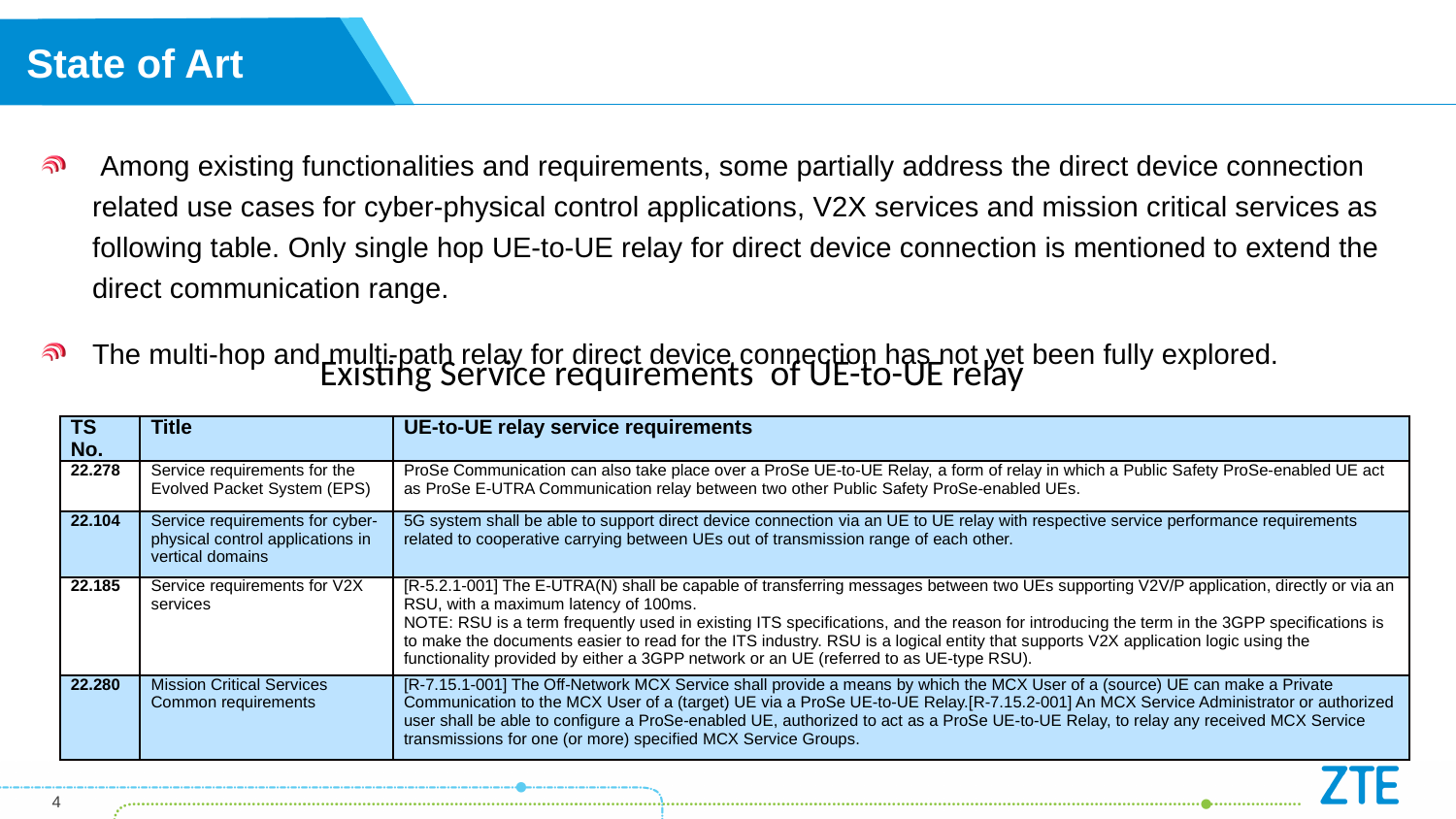

State of Art
 Among existing functionalities and requirements, some partially address the direct device connection related use cases for cyber-physical control applications, V2X services and mission critical services as following table. Only single hop UE-to-UE relay for direct device connection is mentioned to extend the direct communication range.
The multi-hop and multi-path relay for direct device connection has not yet been fully explored.

Existing Service requirements  of UE-to-UE relay
| TS No. | Title | UE-to-UE relay service requirements |
| --- | --- | --- |
| 22.278 | Service requirements for the Evolved Packet System (EPS) | ProSe Communication can also take place over a ProSe UE-to-UE Relay, a form of relay in which a Public Safety ProSe-enabled UE act as ProSe E-UTRA Communication relay between two other Public Safety ProSe-enabled UEs. |
| 22.104 | Service requirements for cyber-physical control applications in vertical domains | 5G system shall be able to support direct device connection via an UE to UE relay with respective service performance requirements related to cooperative carrying between UEs out of transmission range of each other. |
| 22.185 | Service requirements for V2X services | [R-5.2.1-001] The E-UTRA(N) shall be capable of transferring messages between two UEs supporting V2V/P application, directly or via an RSU, with a maximum latency of 100ms. NOTE: RSU is a term frequently used in existing ITS specifications, and the reason for introducing the term in the 3GPP specifications is to make the documents easier to read for the ITS industry. RSU is a logical entity that supports V2X application logic using the functionality provided by either a 3GPP network or an UE (referred to as UE-type RSU). |
| 22.280 | Mission Critical Services Common requirements | [R-7.15.1-001] The Off-Network MCX Service shall provide a means by which the MCX User of a (source) UE can make a Private Communication to the MCX User of a (target) UE via a ProSe UE-to-UE Relay.[R-7.15.2-001] An MCX Service Administrator or authorized user shall be able to configure a ProSe-enabled UE, authorized to act as a ProSe UE-to-UE Relay, to relay any received MCX Service transmissions for one (or more) specified MCX Service Groups. |